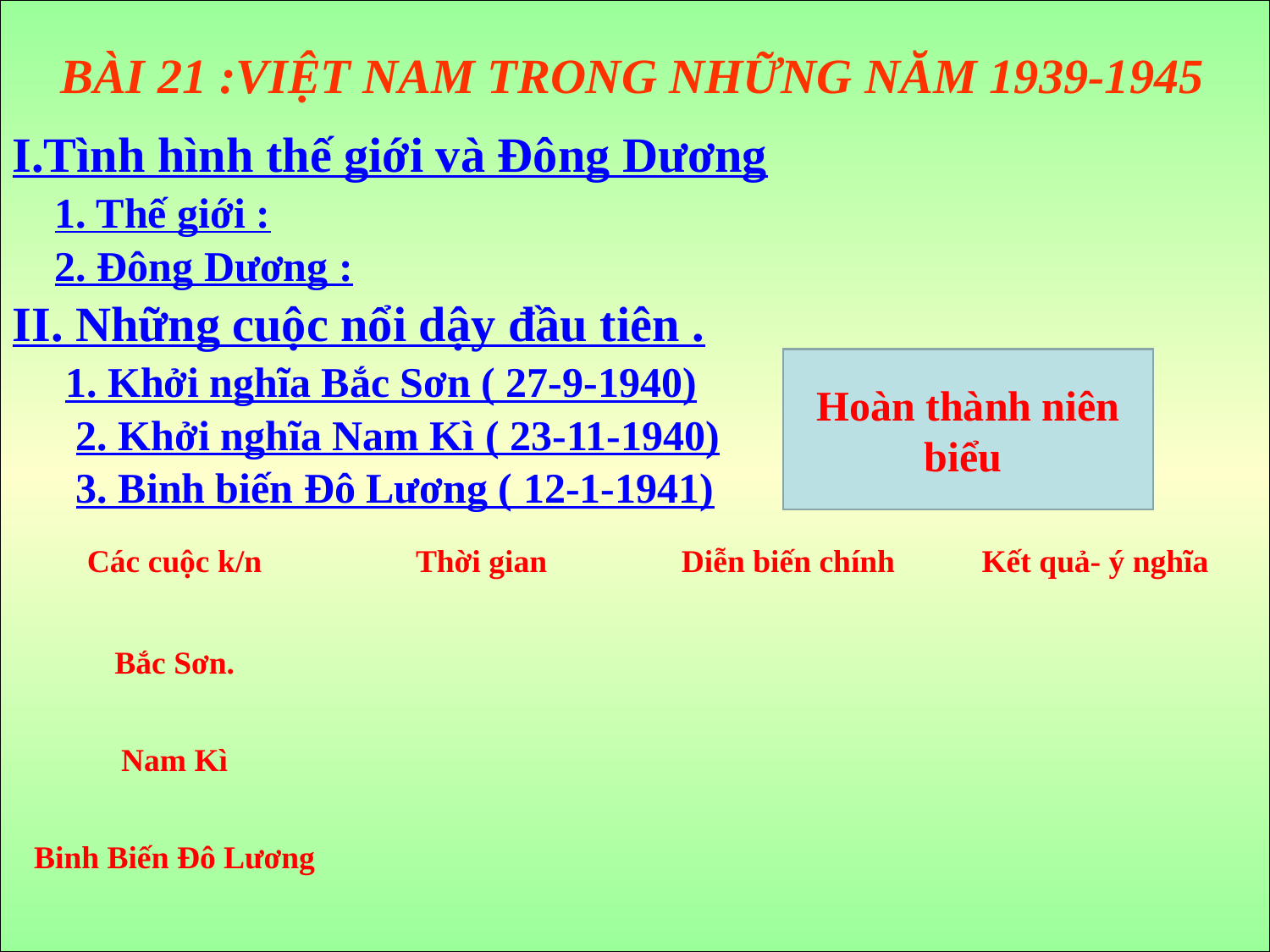

BÀI 21 :VIỆT NAM TRONG NHỮNG NĂM 1939-1945
#
I.Tình hình thế giới và Đông Dương
1. Thế giới :

2. Đông Dương :
II. Những cuộc nổi dậy đầu tiên .
1. Khởi nghĩa Bắc Sơn ( 27-9-1940)
Hoàn thành niên biểu
2. Khởi nghĩa Nam Kì ( 23-11-1940)
3. Binh biến Đô Lương ( 12-1-1941)
| Các cuộc k/n | Thời gian | Diễn biến chính | Kết quả- ý nghĩa |
| --- | --- | --- | --- |
| Bắc Sơn. |  |  |  |
| Nam Kì |  |  |  |
| Binh Biến Đô Lương |  |  |  |